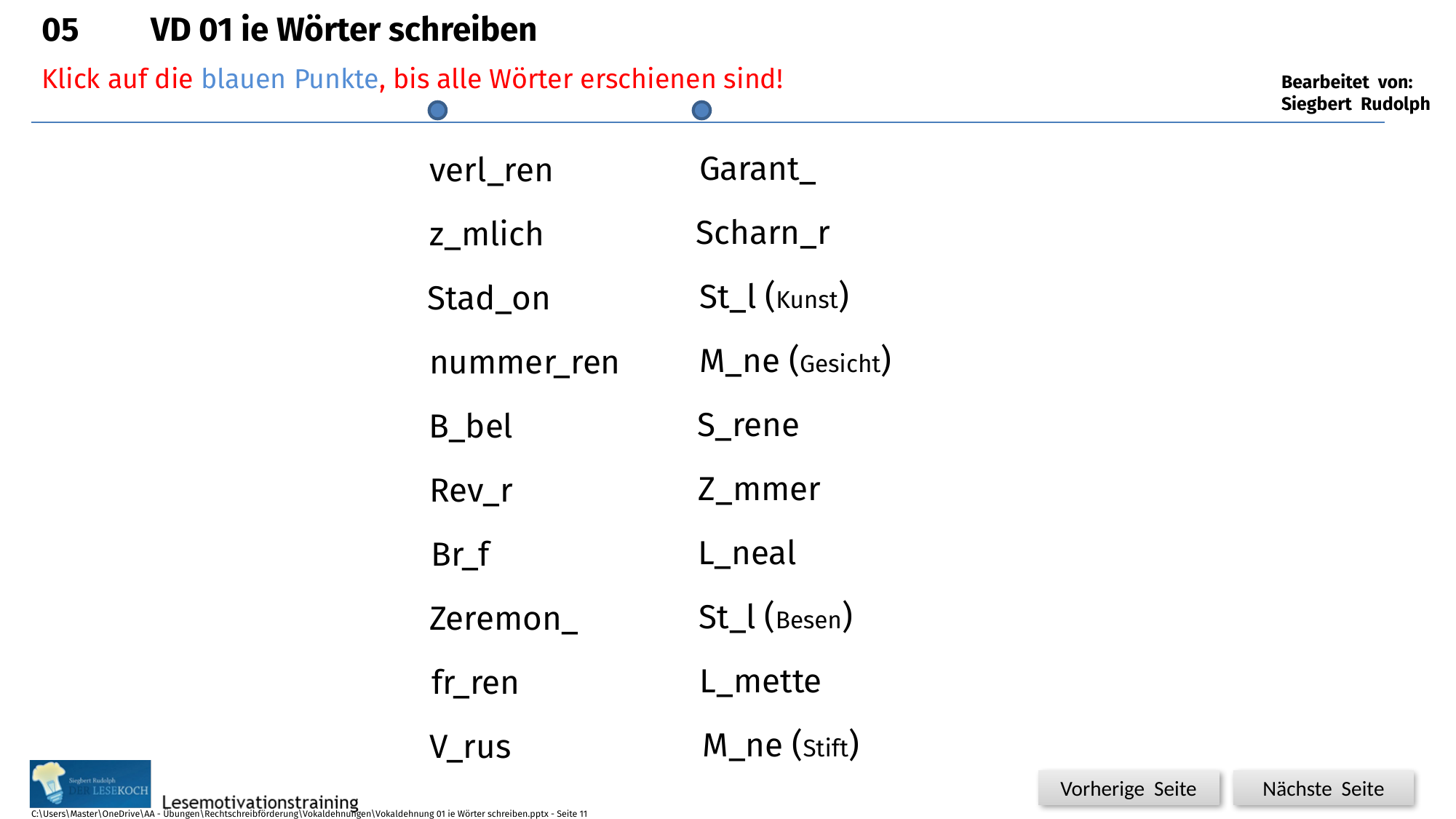

05	VD 01 ie Wörter schreiben
11
Klick auf die blauen Punkte, bis alle Wörter erschienen sind!

Garant_
verl_ren
Scharn_r
z_mlich
St_l (Kunst)
Stad_on
M_ne (Gesicht)
nummer_ren
S_rene
B_bel
Z_mmer
Rev_r
L_neal
Br_f
St_l (Besen)
Zeremon_
L_mette
fr_ren
M_ne (Stift)
V_rus
C:\Users\Master\OneDrive\AA - Übungen\Rechtschreibförderung\Vokaldehnungen\Vokaldehnung 01 ie Wörter schreiben.pptx - Seite 11